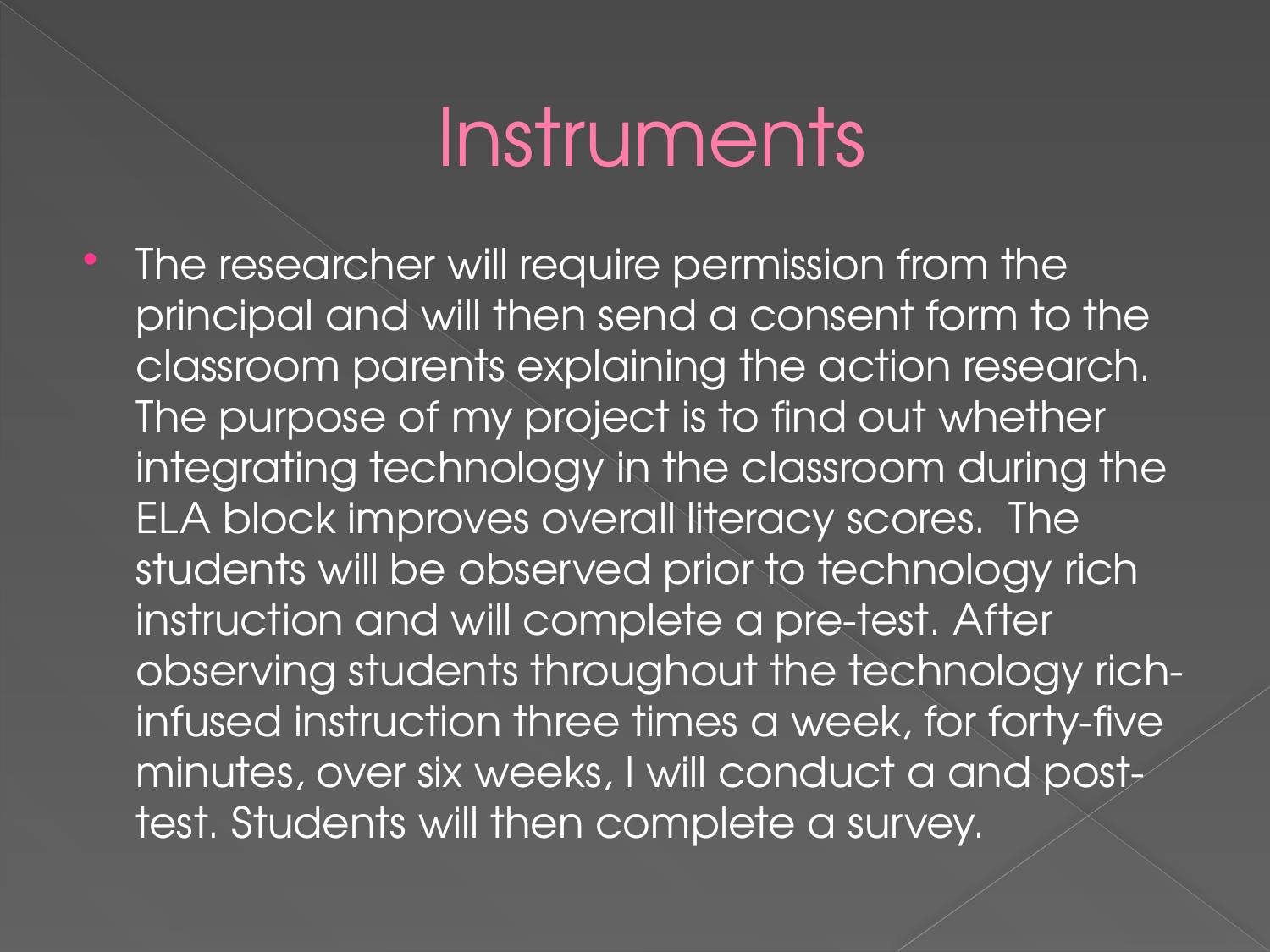

# Instruments
The researcher will require permission from the principal and will then send a consent form to the classroom parents explaining the action research.  The purpose of my project is to find out whether integrating technology in the classroom during the ELA block improves overall literacy scores.  The students will be observed prior to technology rich instruction and will complete a pre-test. After observing students throughout the technology rich-infused instruction three times a week, for forty-five minutes, over six weeks, I will conduct a and post-test. Students will then complete a survey.